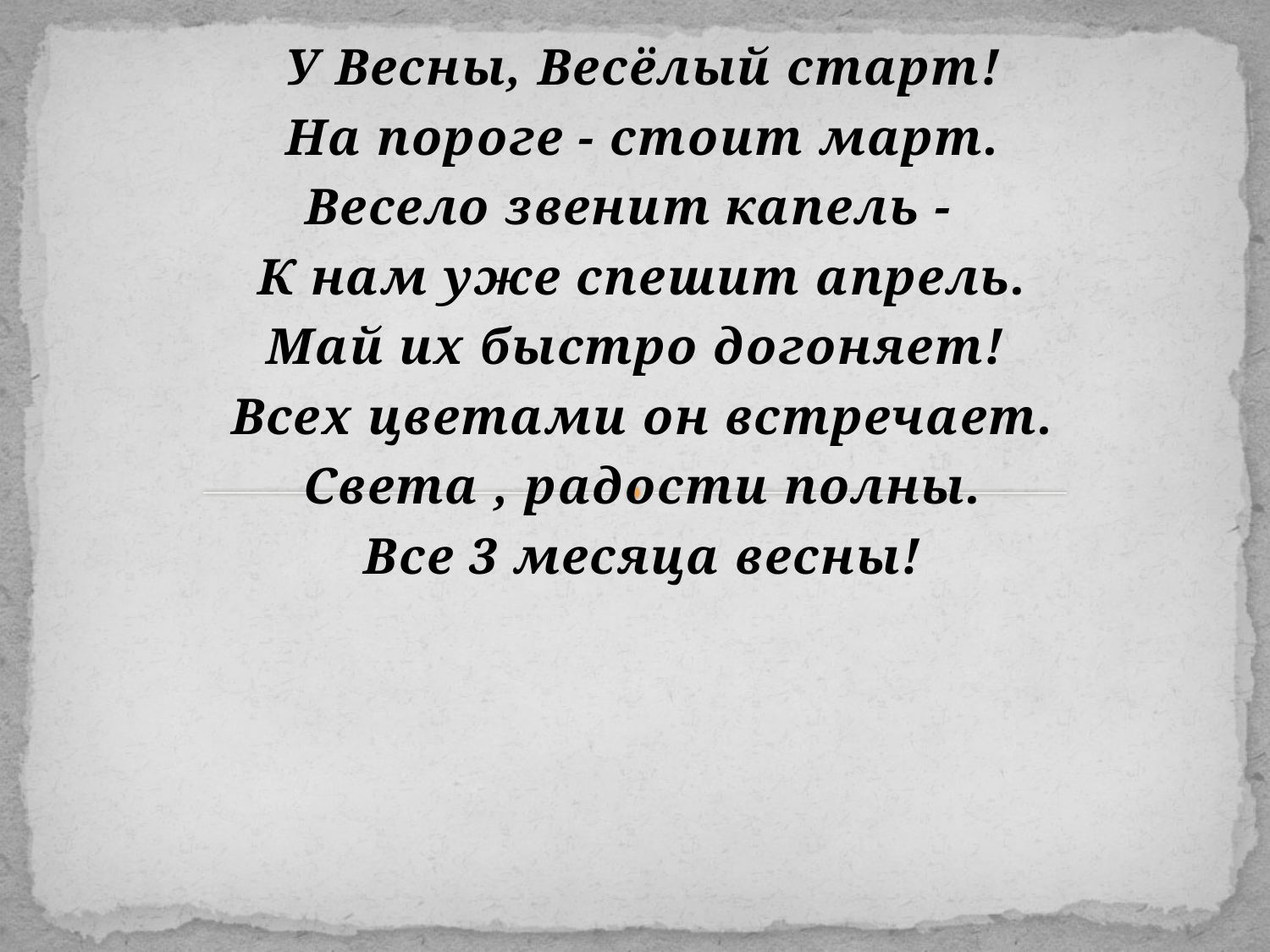

#
У Весны, Весёлый старт!
На пороге - стоит март.
Весело звенит капель -
К нам уже спешит апрель.
Май их быстро догоняет!
Всех цветами он встречает.
Света , радости полны.
Все 3 месяца весны!